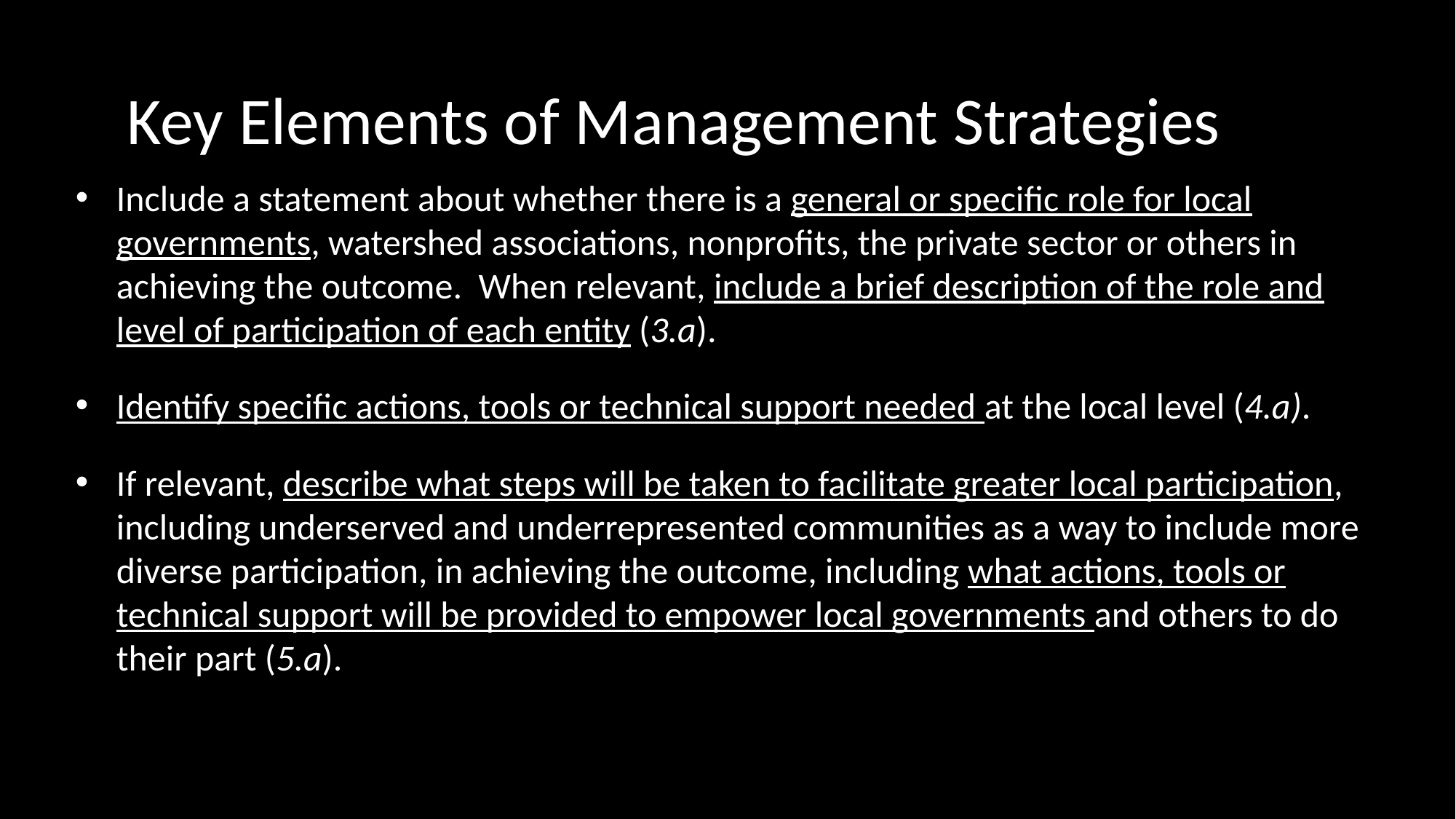

# Key Elements of Management Strategies
Include a statement about whether there is a general or specific role for local governments, watershed associations, nonprofits, the private sector or others in achieving the outcome.  When relevant, include a brief description of the role and level of participation of each entity (3.a).
Identify specific actions, tools or technical support needed at the local level (4.a).
If relevant, describe what steps will be taken to facilitate greater local participation, including underserved and underrepresented communities as a way to include more diverse participation, in achieving the outcome, including what actions, tools or technical support will be provided to empower local governments and others to do their part (5.a).